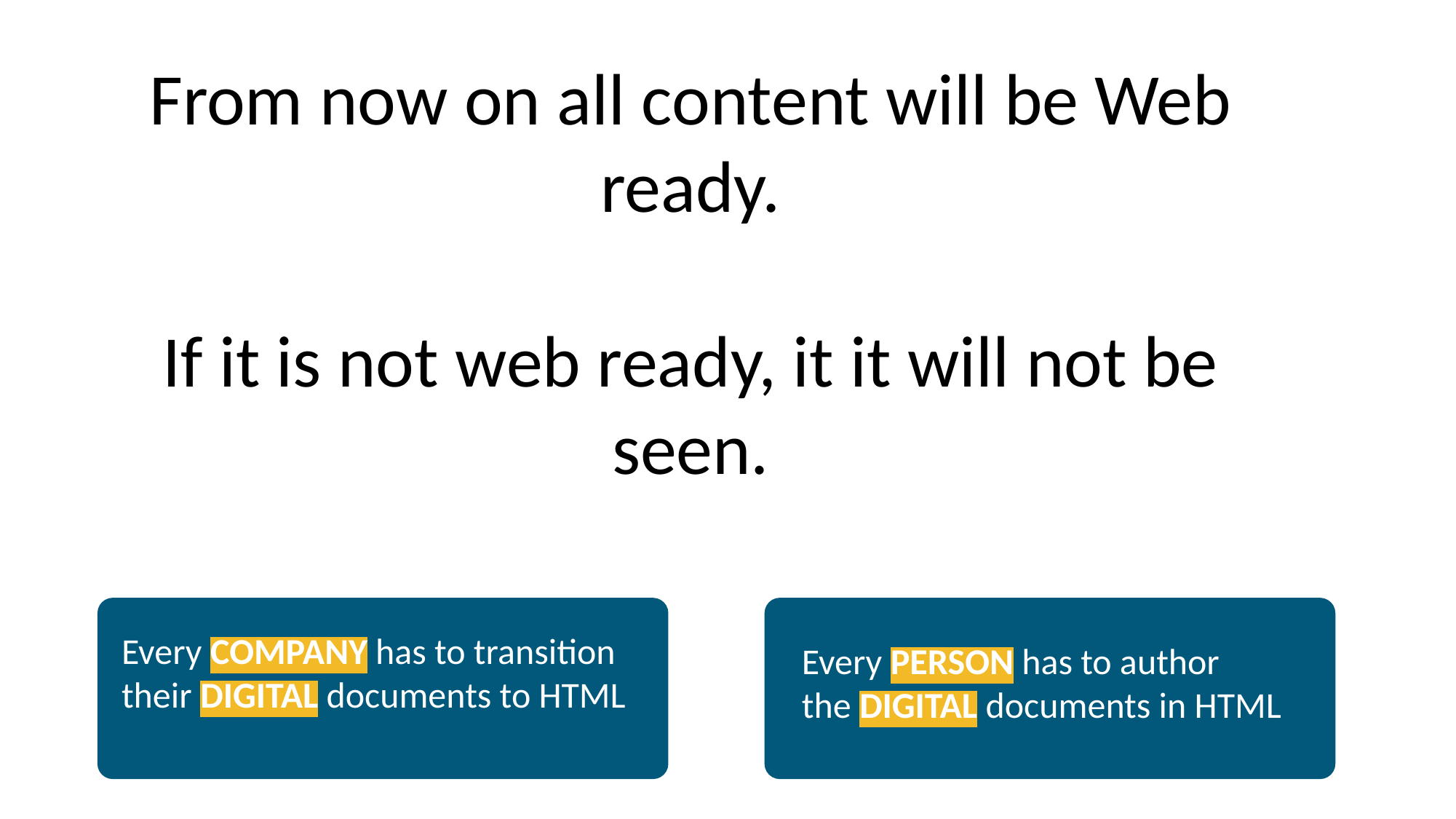

From now on all content will be Web ready.

If it is not web ready, it it will not be seen.

Every COMPANY has to transition
their DIGITAL documents to HTML
Every PERSON has to author
the DIGITAL documents in HTML